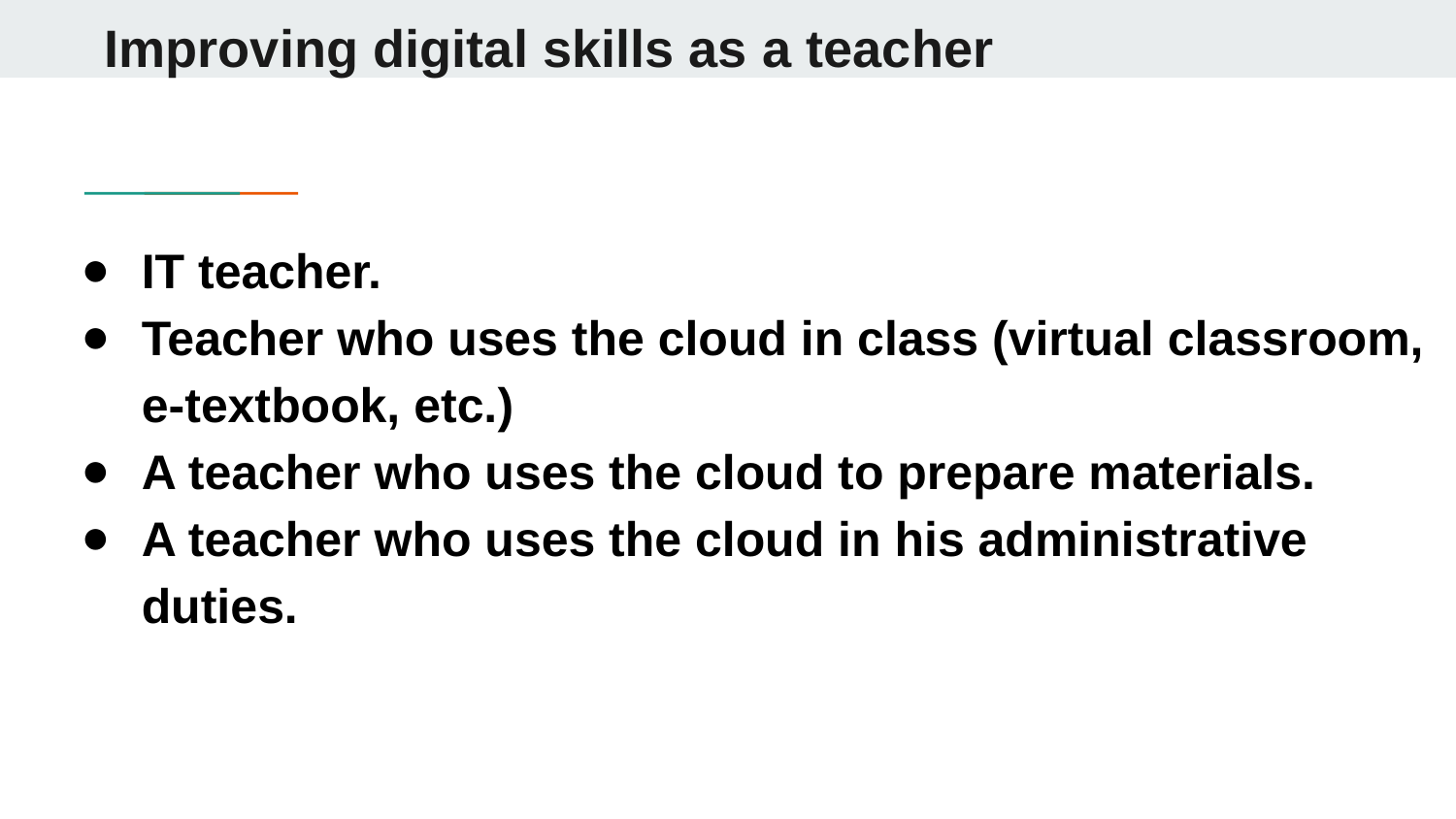

# Improving digital skills as a teacher
IT teacher.
Teacher who uses the cloud in class (virtual classroom, e-textbook, etc.)
A teacher who uses the cloud to prepare materials.
A teacher who uses the cloud in his administrative duties.